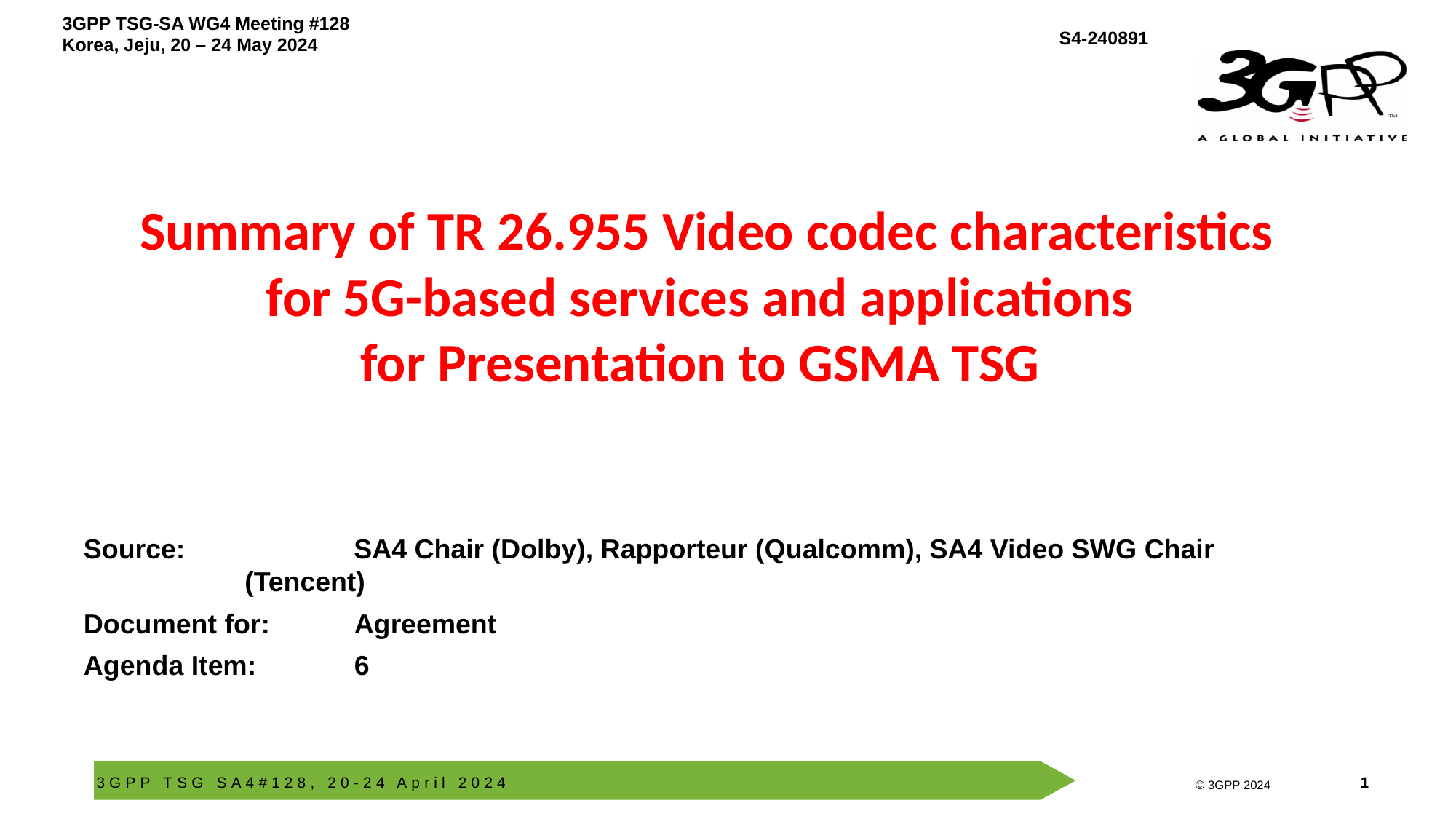

# Summary of TR 26.955 Video codec characteristics for 5G-based services and applications for Presentation to GSMA TSG
Source:		SA4 Chair (Dolby), Rapporteur (Qualcomm), SA4 Video SWG Chair (Tencent)
Document for:	Agreement
Agenda Item:	6